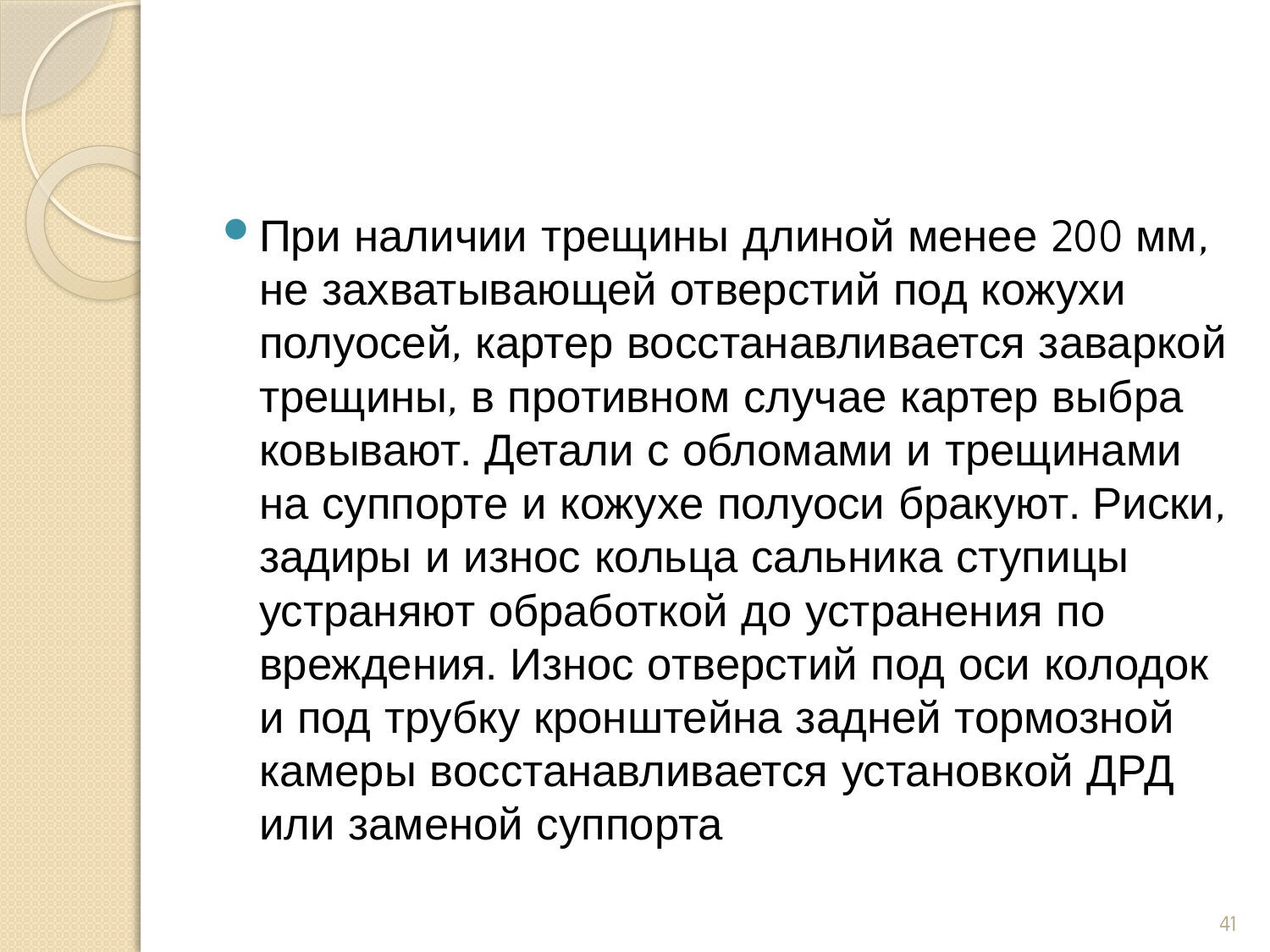

При наличии трещины длиной менее 200 мм, не захваты­вающей отверстий под кожухи полуосей, картер восстанавли­вается заваркой трещины, в противном случае картер выбра­ковывают. Детали с обломами и трещинами на суппорте и кожухе полуоси бракуют. Риски, задиры и износ кольца сальника ступицы устраняют обработкой до устранения по­вреждения. Износ отверстий под оси колодок и под трубку кронштейна задней тормозной камеры восстанавливается установкой ДРД или заменой суппорта
41